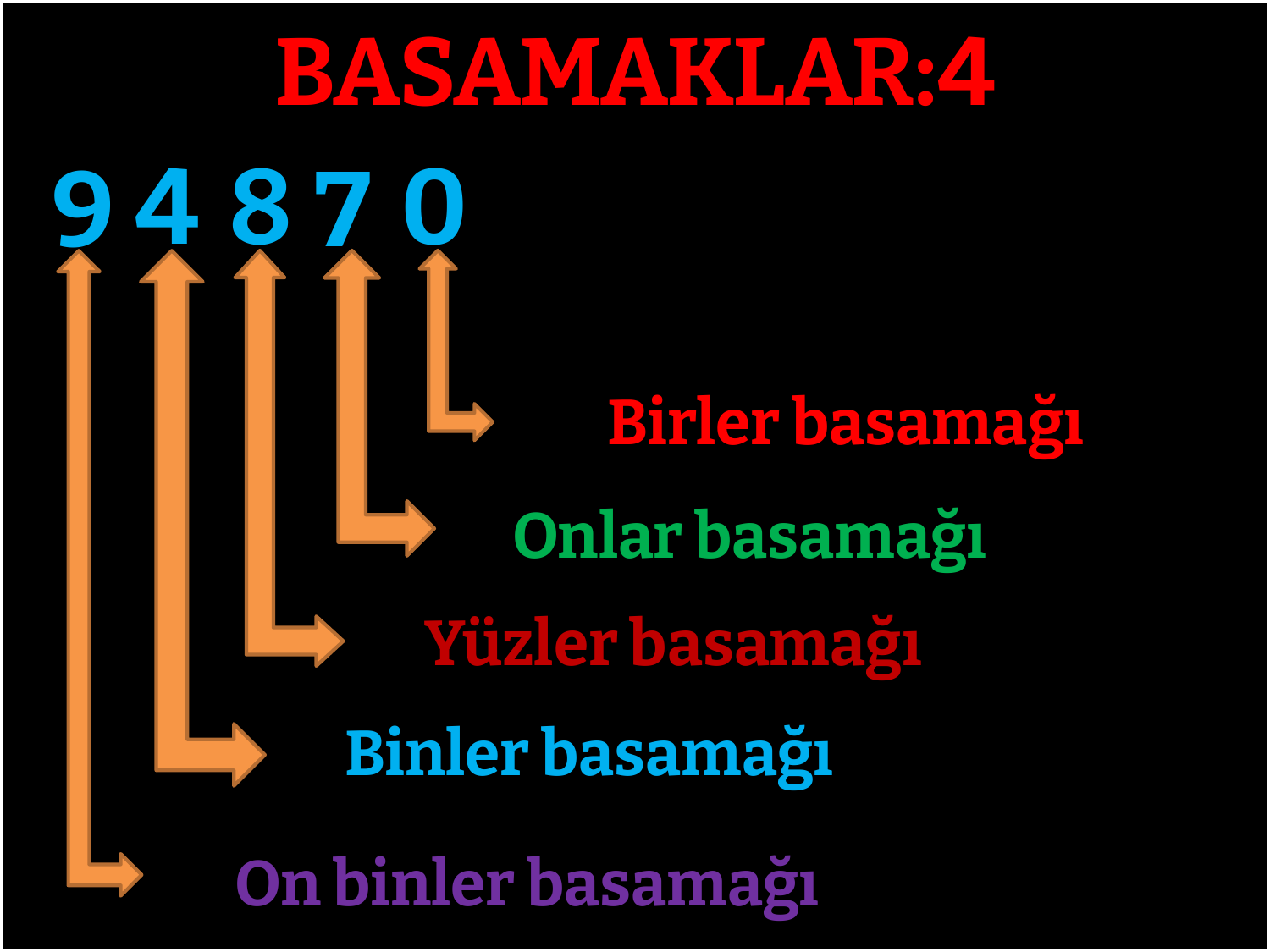

BASAMAKLAR:4
0
4
8
9
7
#

Birler basamağı

Onlar basamağı

Yüzler basamağı
Binler basamağı
On binler basamağı